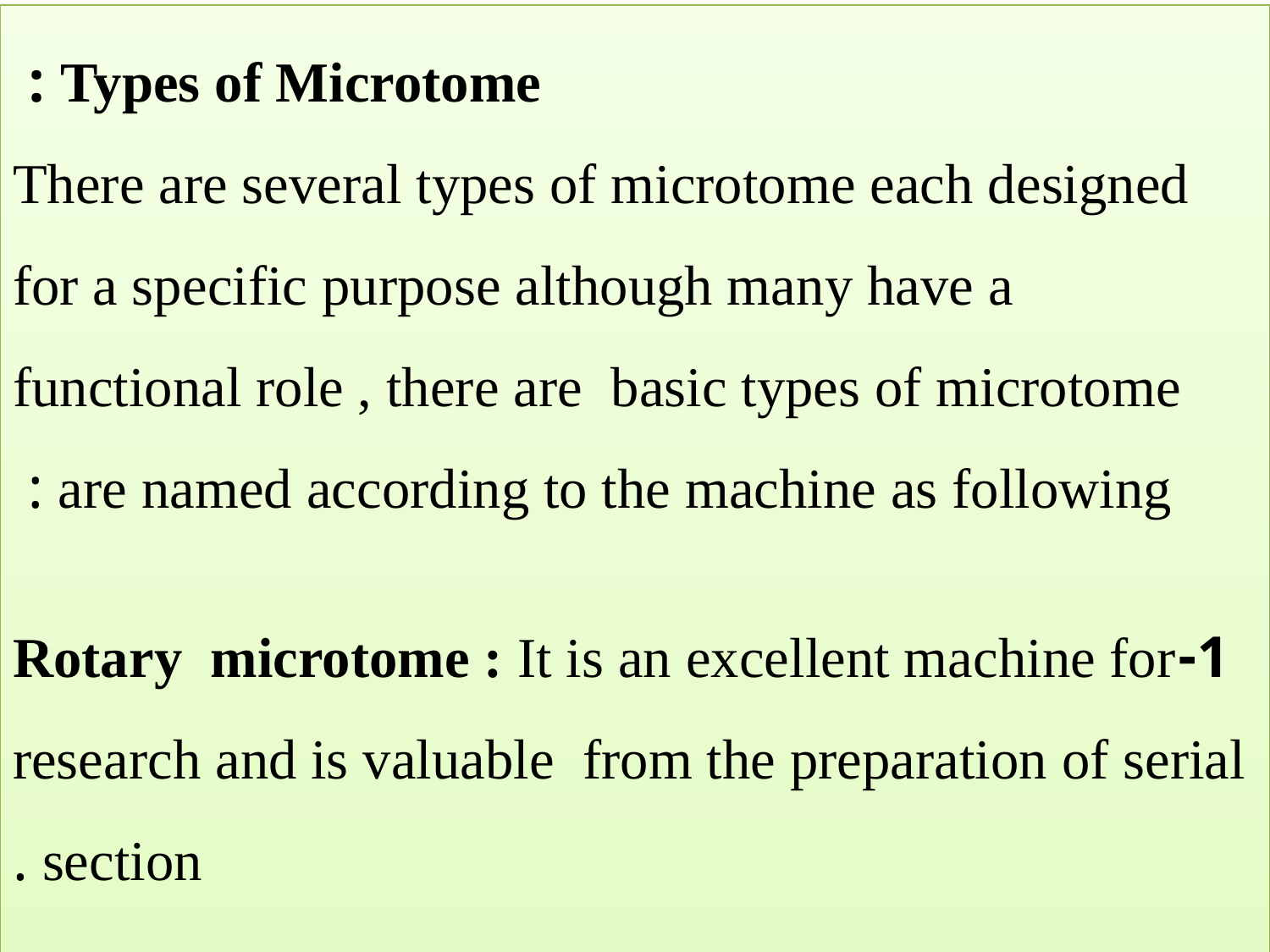

Types of Microtome :
There are several types of microtome each designed for a specific purpose although many have a functional role , there are  basic types of microtome are named according to the machine as following :

1-Rotary  microtome : It is an excellent machine for research and is valuable  from the preparation of serial section .